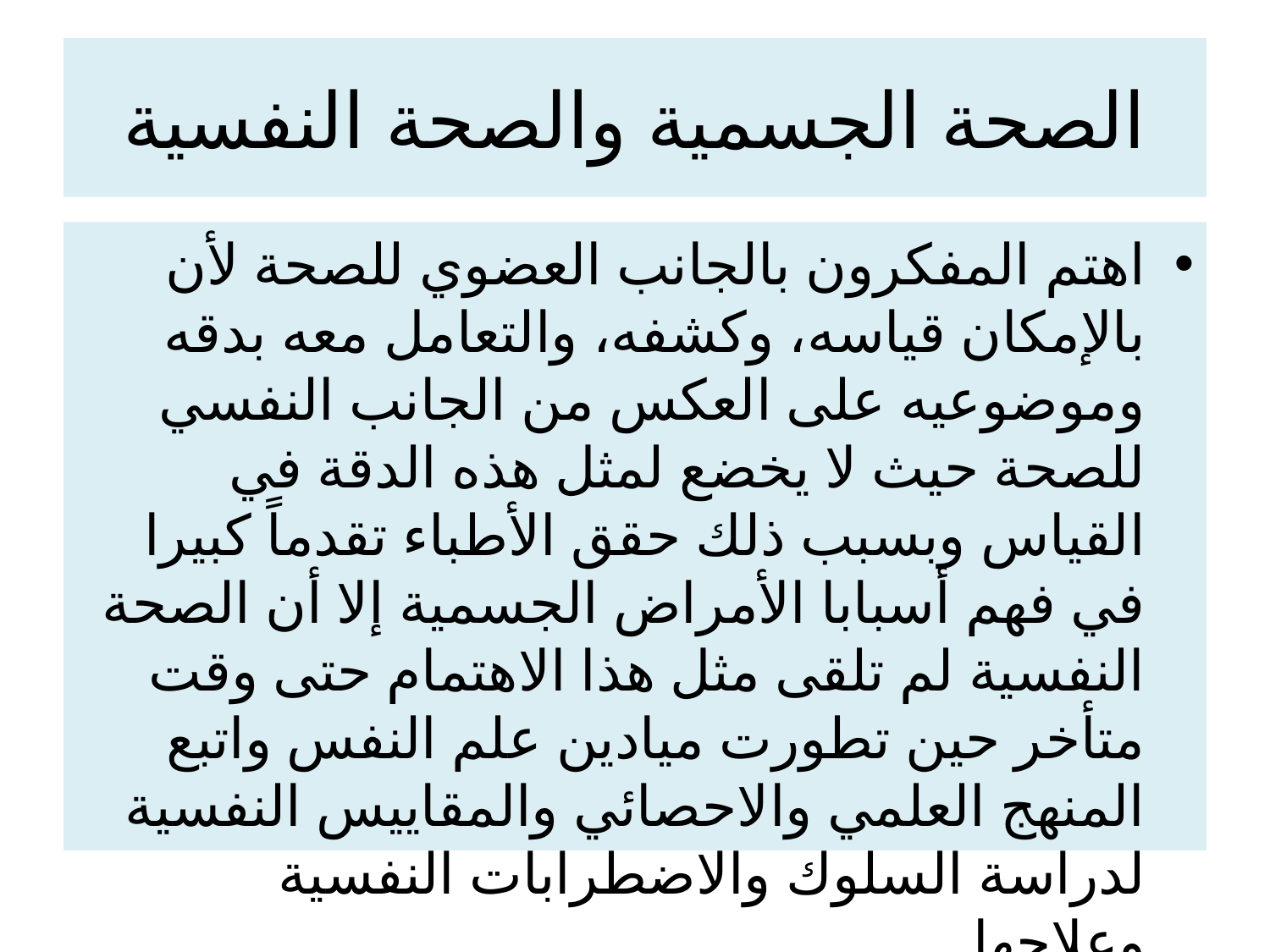

# الصحة الجسمية والصحة النفسية
اهتم المفكرون بالجانب العضوي للصحة لأن بالإمكان قياسه، وكشفه، والتعامل معه بدقه وموضوعيه على العكس من الجانب النفسي للصحة حيث لا يخضع لمثل هذه الدقة في القياس وبسبب ذلك حقق الأطباء تقدماً كبيرا في فهم أسبابا الأمراض الجسمية إلا أن الصحة النفسية لم تلقى مثل هذا الاهتمام حتى وقت متأخر حين تطورت ميادين علم النفس واتبع المنهج العلمي والاحصائي والمقاييس النفسية لدراسة السلوك والاضطرابات النفسية وعلاجها.